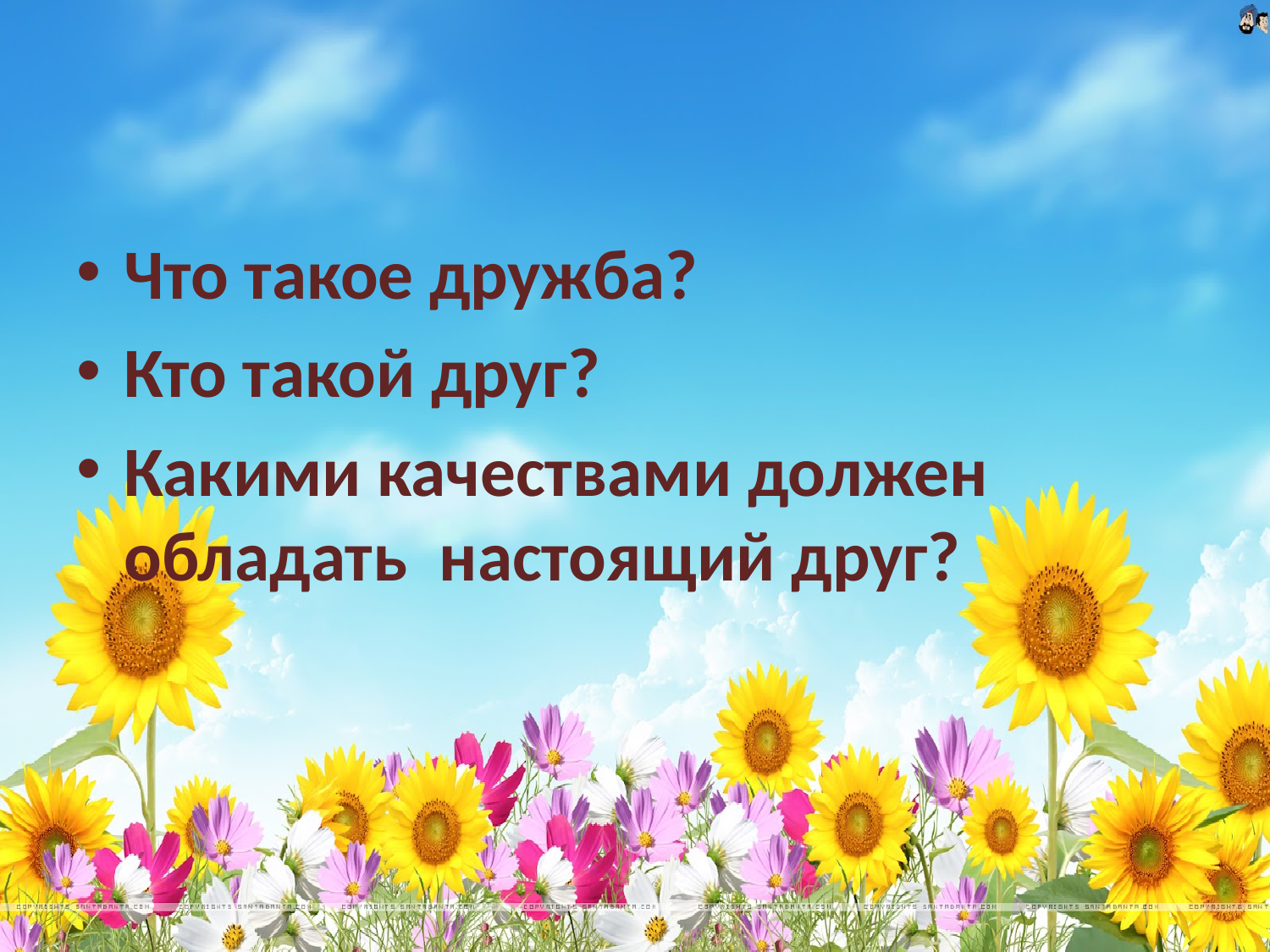

#
Что такое дружба?
Кто такой друг?
Какими качествами должен обладать  настоящий друг?